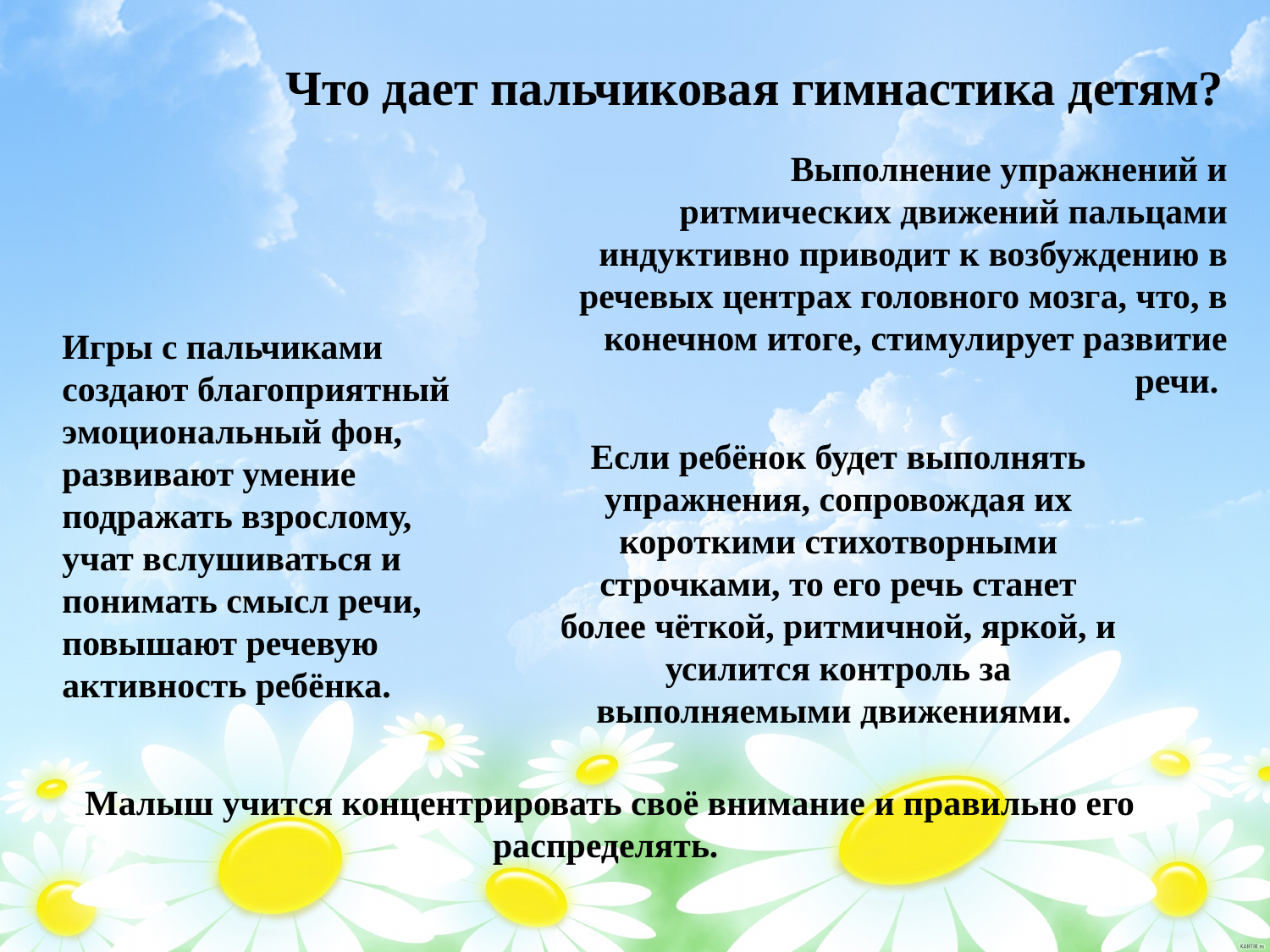

Что дает пальчиковая гимнастика детям?
Выполнение упражнений и ритмических движений пальцами индуктивно приводит к возбуждению в речевых центрах головного мозга, что, в конечном итоге, стимулирует развитие речи.
Игры с пальчиками создают благоприятный эмоциональный фон, развивают умение подражать взрослому, учат вслушиваться и понимать смысл речи, повышают речевую активность ребёнка.
Если ребёнок будет выполнять упражнения, сопровождая их короткими стихотворными строчками, то его речь станет более чёткой, ритмичной, яркой, и усилится контроль за выполняемыми движениями.
Малыш учится концентрировать своё внимание и правильно его распределять.